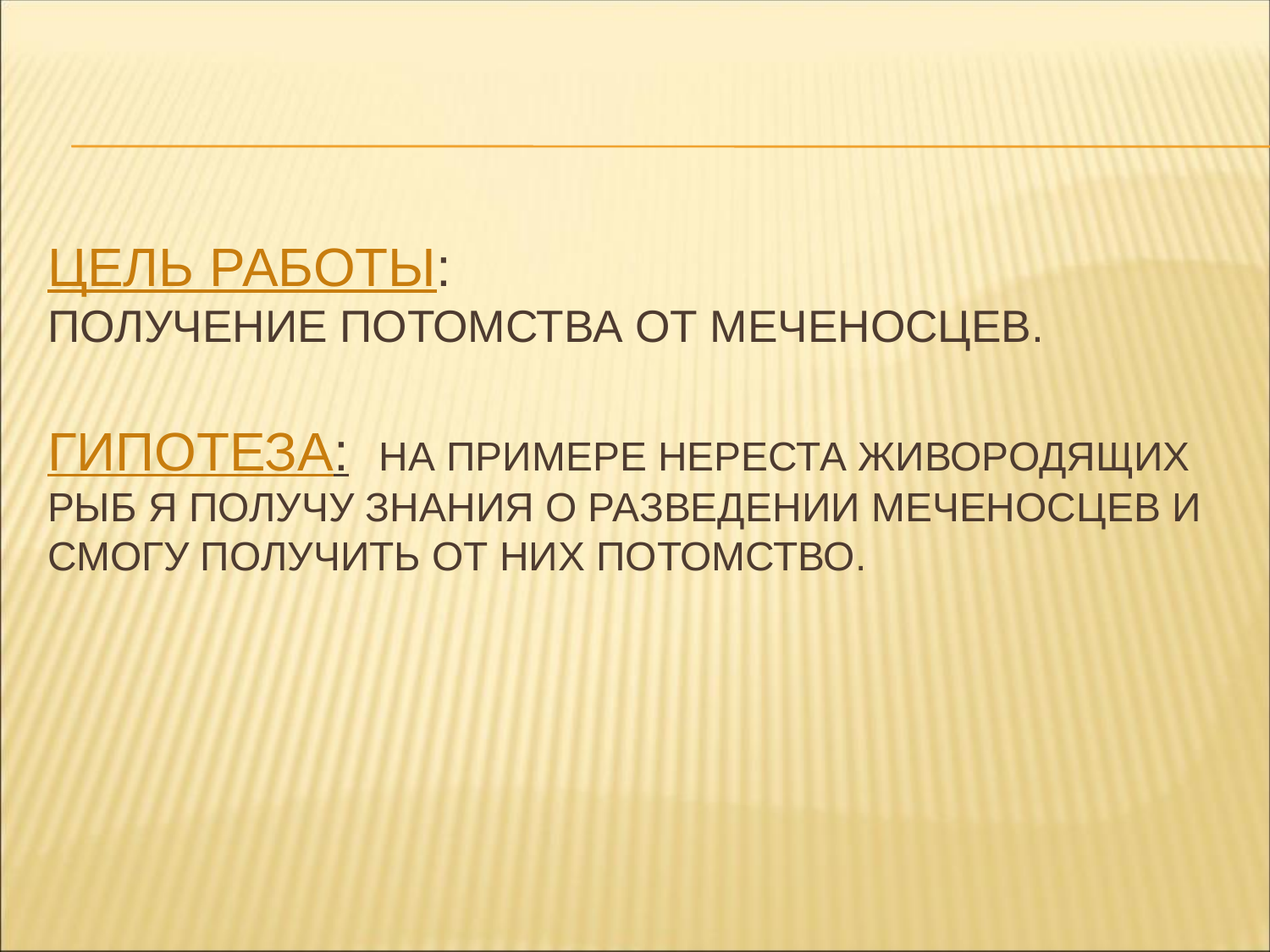

# Цель работы: получение потомства от меченосцев. Гипотеза:  на примере нереста живородящих рыб я получу знания о разведении меченосцев и смогу получить от них потомство.